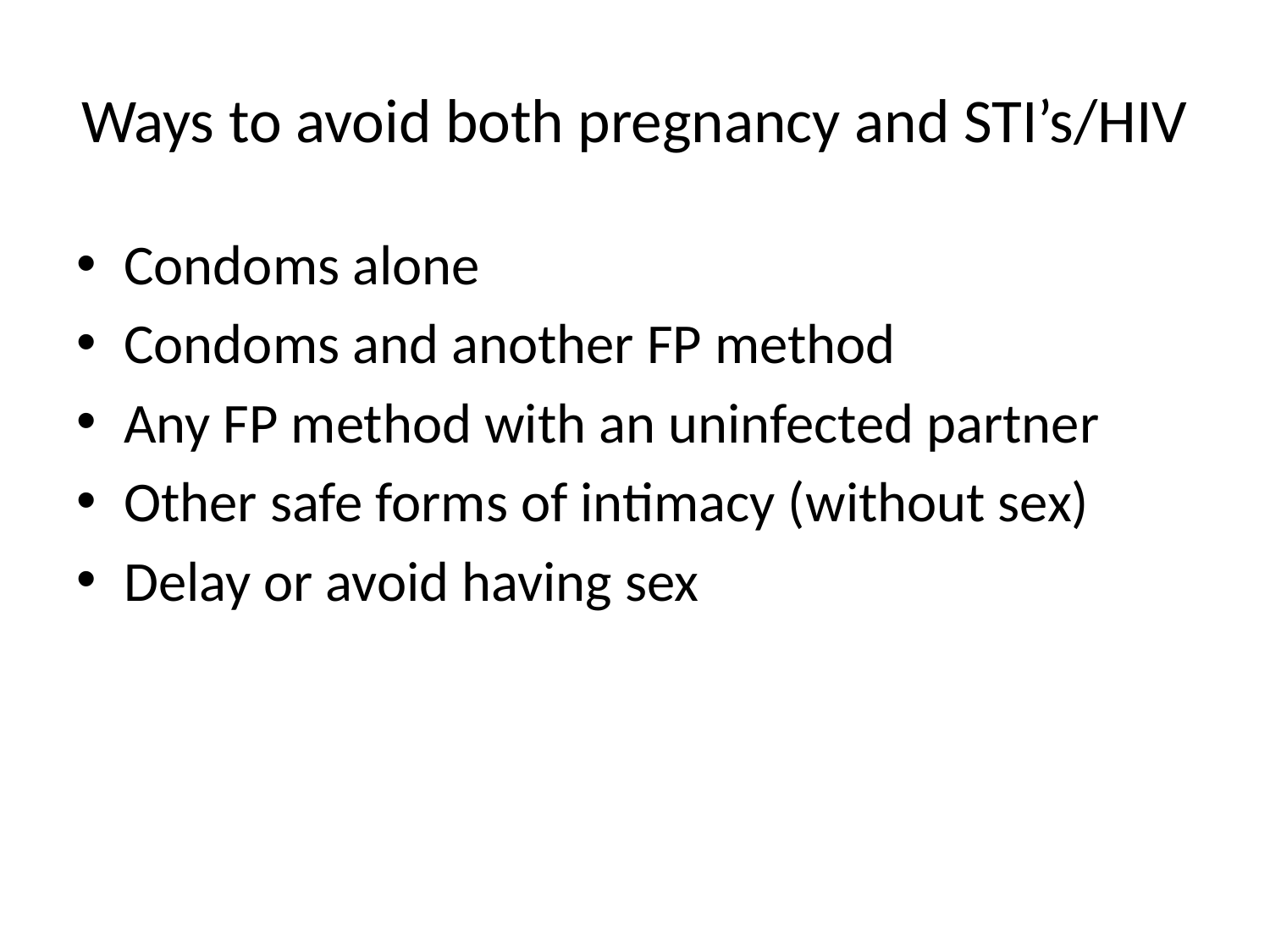

# Ways to avoid both pregnancy and STI’s/HIV
Condoms alone
Condoms and another FP method
Any FP method with an uninfected partner
Other safe forms of intimacy (without sex)
Delay or avoid having sex